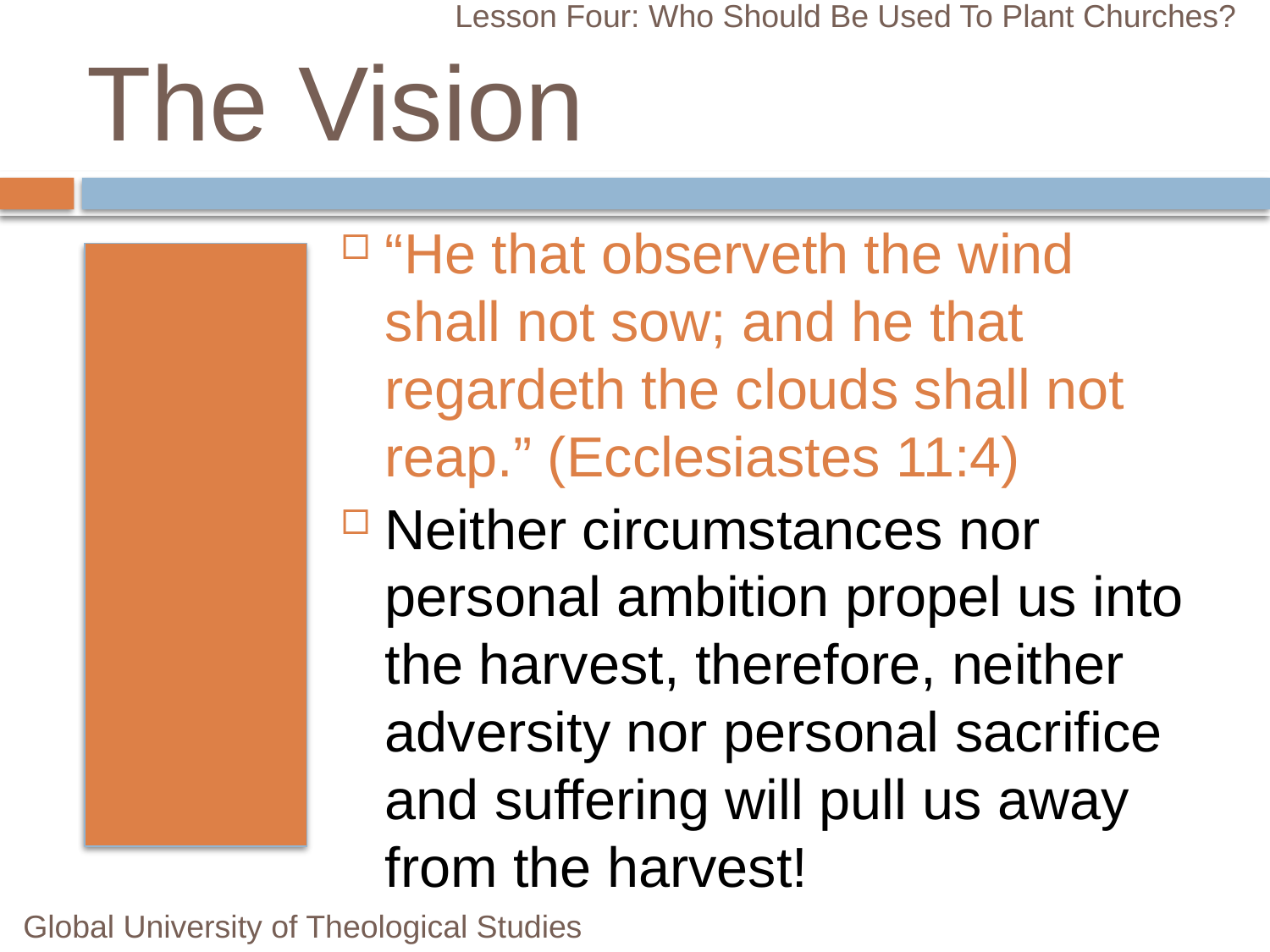

Lesson Four: Who Should Be Used To Plant Churches?
# The Vision
“He that observeth the wind shall not sow; and he that regardeth the clouds shall not reap.” (Ecclesiastes 11:4)

Neither circumstances nor personal ambition propel us into the harvest, therefore, neither adversity nor personal sacrifice and suffering will pull us away from the harvest!
Global University of Theological Studies